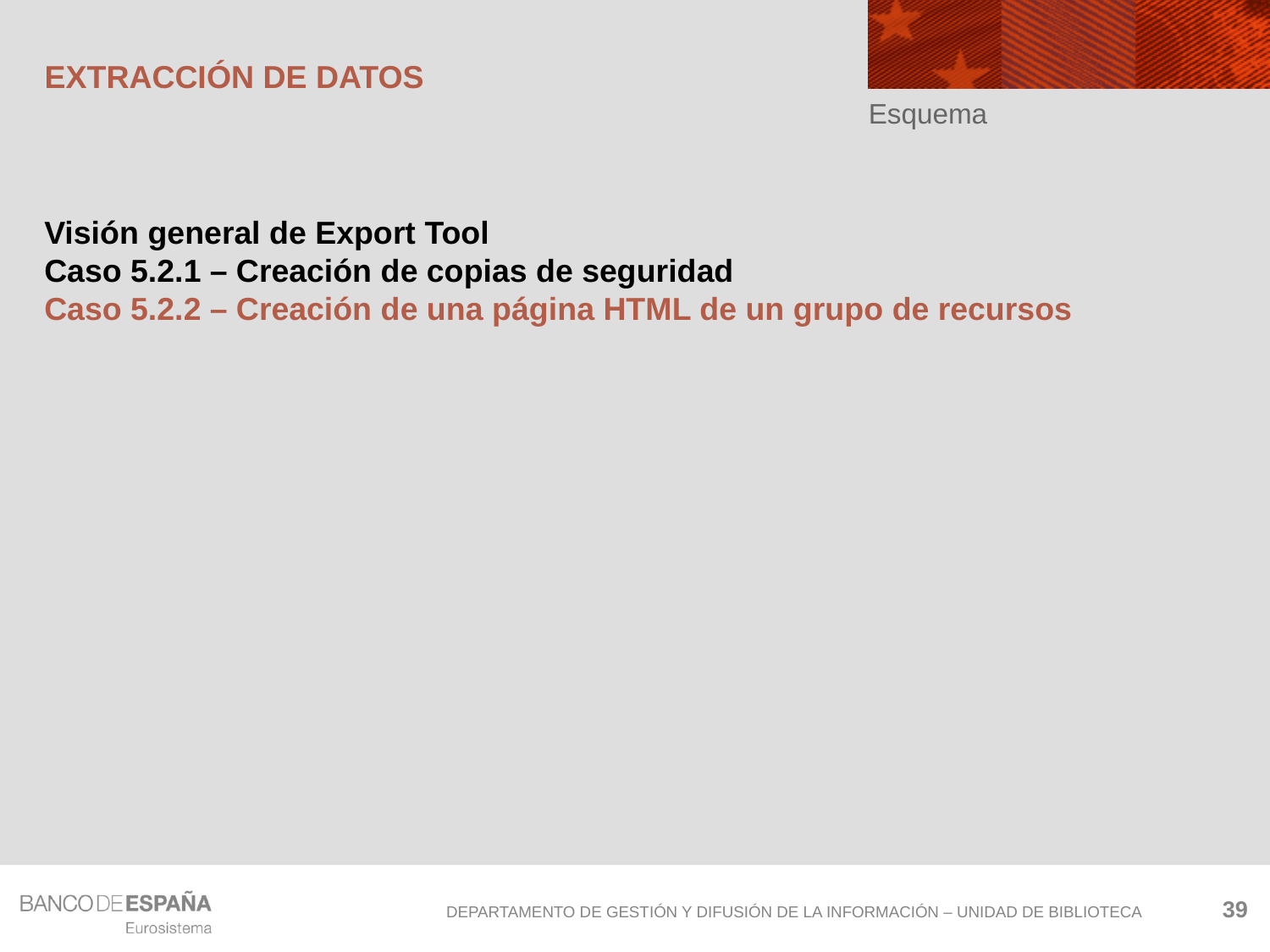

# Extracción de datos
Esquema
Visión general de Export Tool
Caso 5.2.1 – Creación de copias de seguridad
Caso 5.2.2 – Creación de una página HTML de un grupo de recursos
39